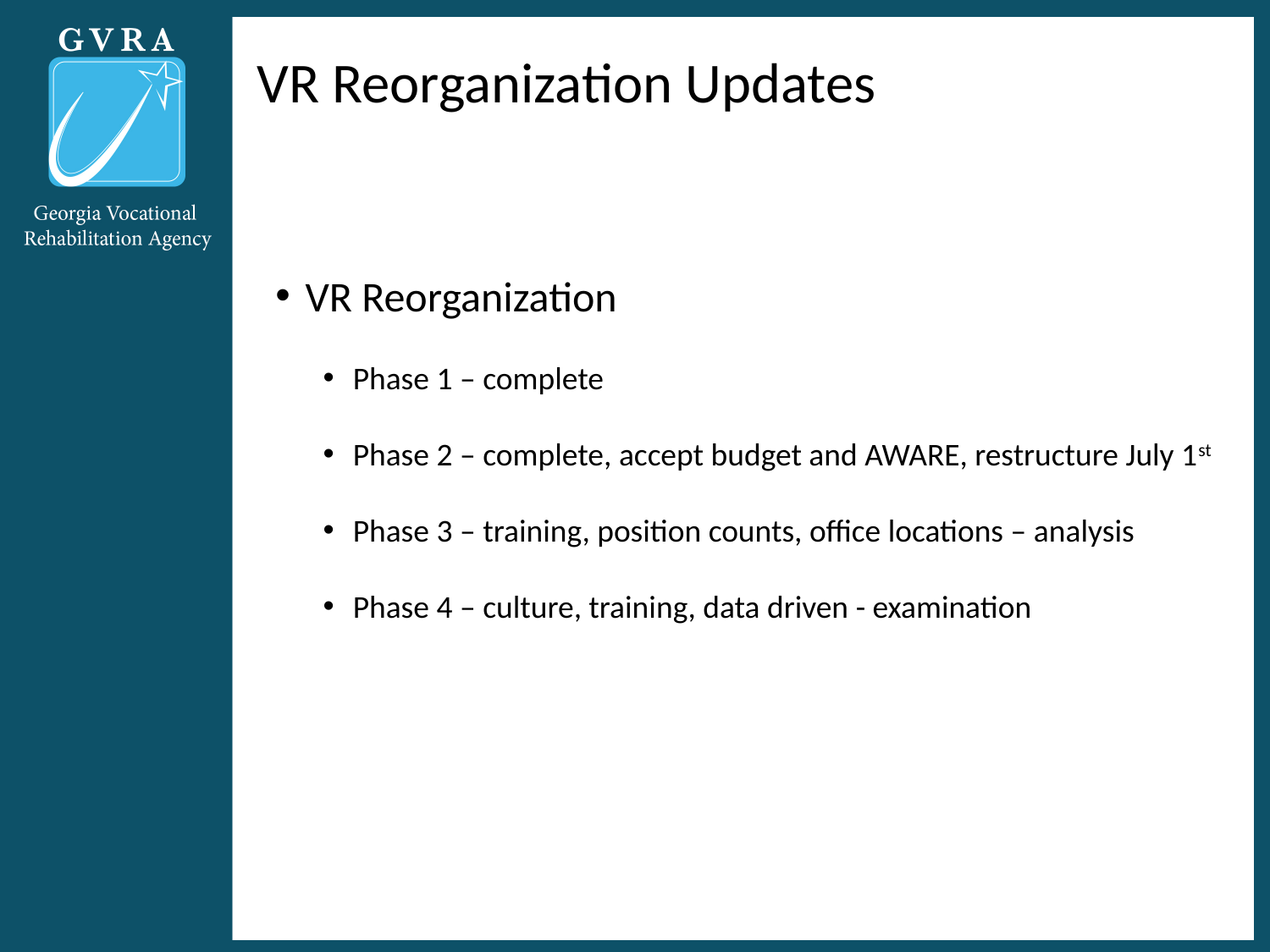

# VR Reorganization Updates
VR Reorganization
Phase 1 – complete
Phase 2 – complete, accept budget and AWARE, restructure July 1st
Phase 3 – training, position counts, office locations – analysis
Phase 4 – culture, training, data driven - examination